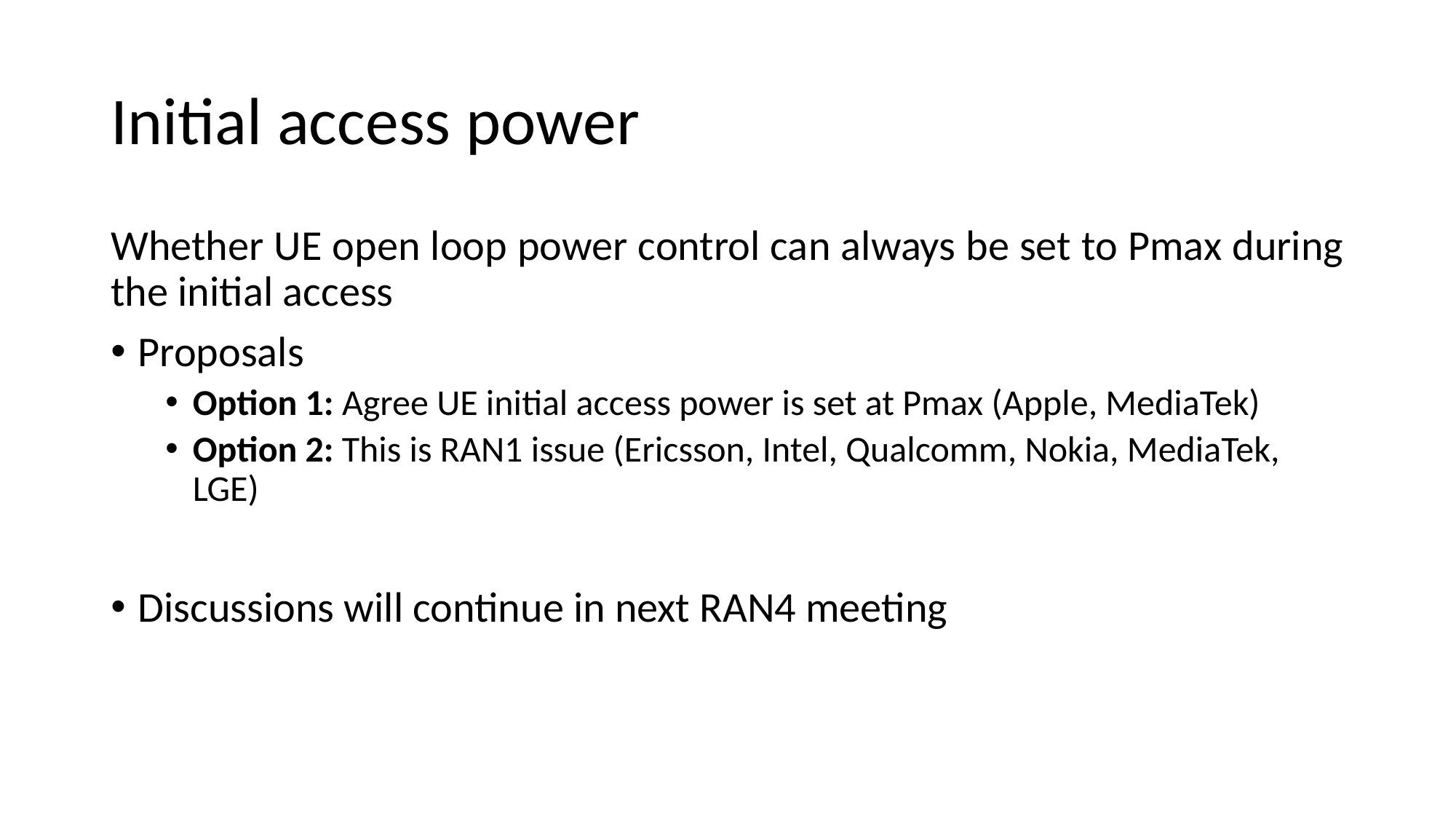

# Initial access power
Whether UE open loop power control can always be set to Pmax during the initial access
Proposals
Option 1: Agree UE initial access power is set at Pmax (Apple, MediaTek)
Option 2: This is RAN1 issue (Ericsson, Intel, Qualcomm, Nokia, MediaTek, LGE)

Discussions will continue in next RAN4 meeting